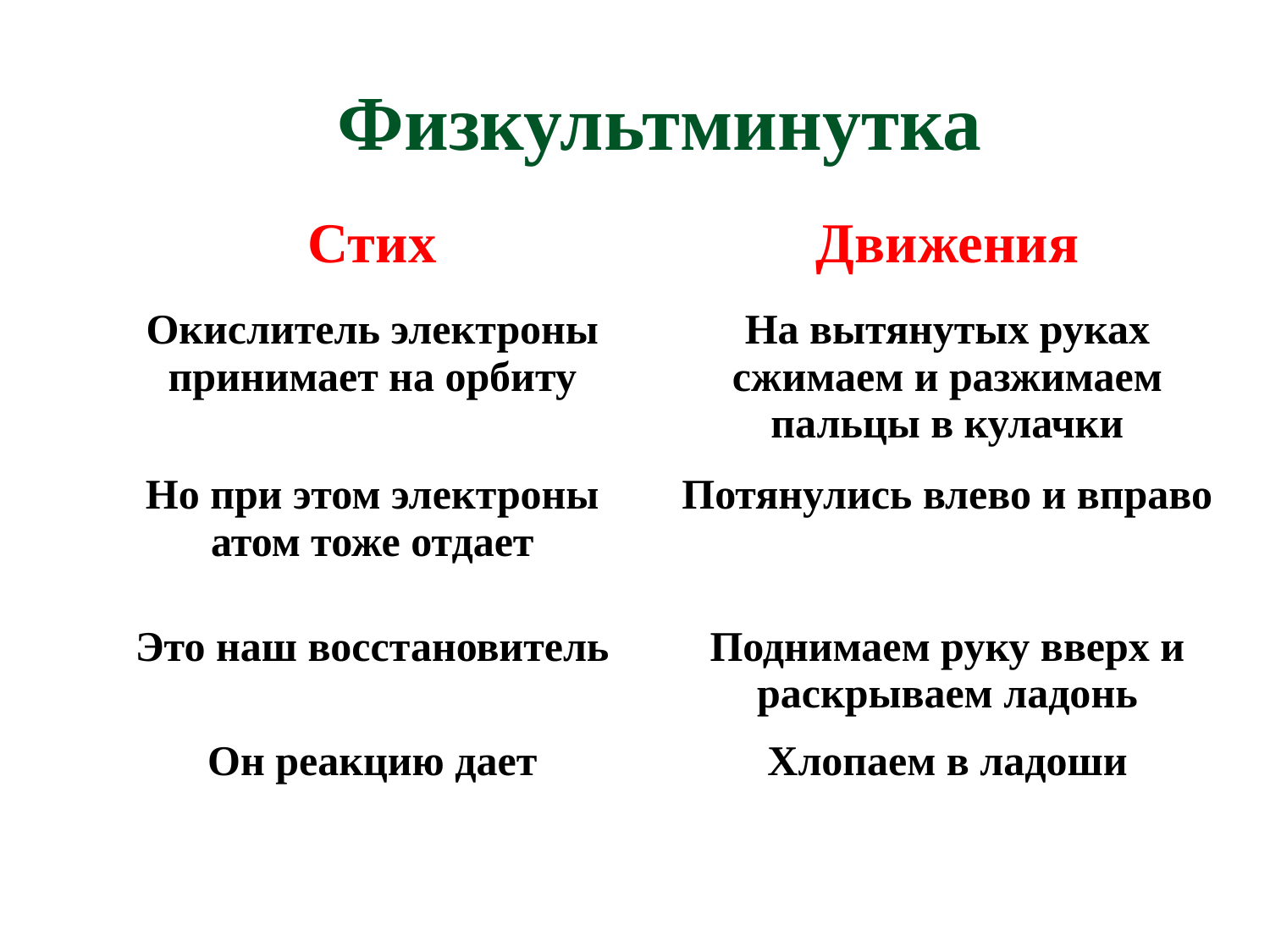

Физкультминутка
| Стих | Движения |
| --- | --- |
| Окислитель электроны принимает на орбиту | На вытянутых руках сжимаем и разжимаем пальцы в кулачки |
| Но при этом электроны атом тоже отдает | Потянулись влево и вправо |
| Это наш восстановитель | Поднимаем руку вверх и раскрываем ладонь |
| Он реакцию дает | Хлопаем в ладоши |